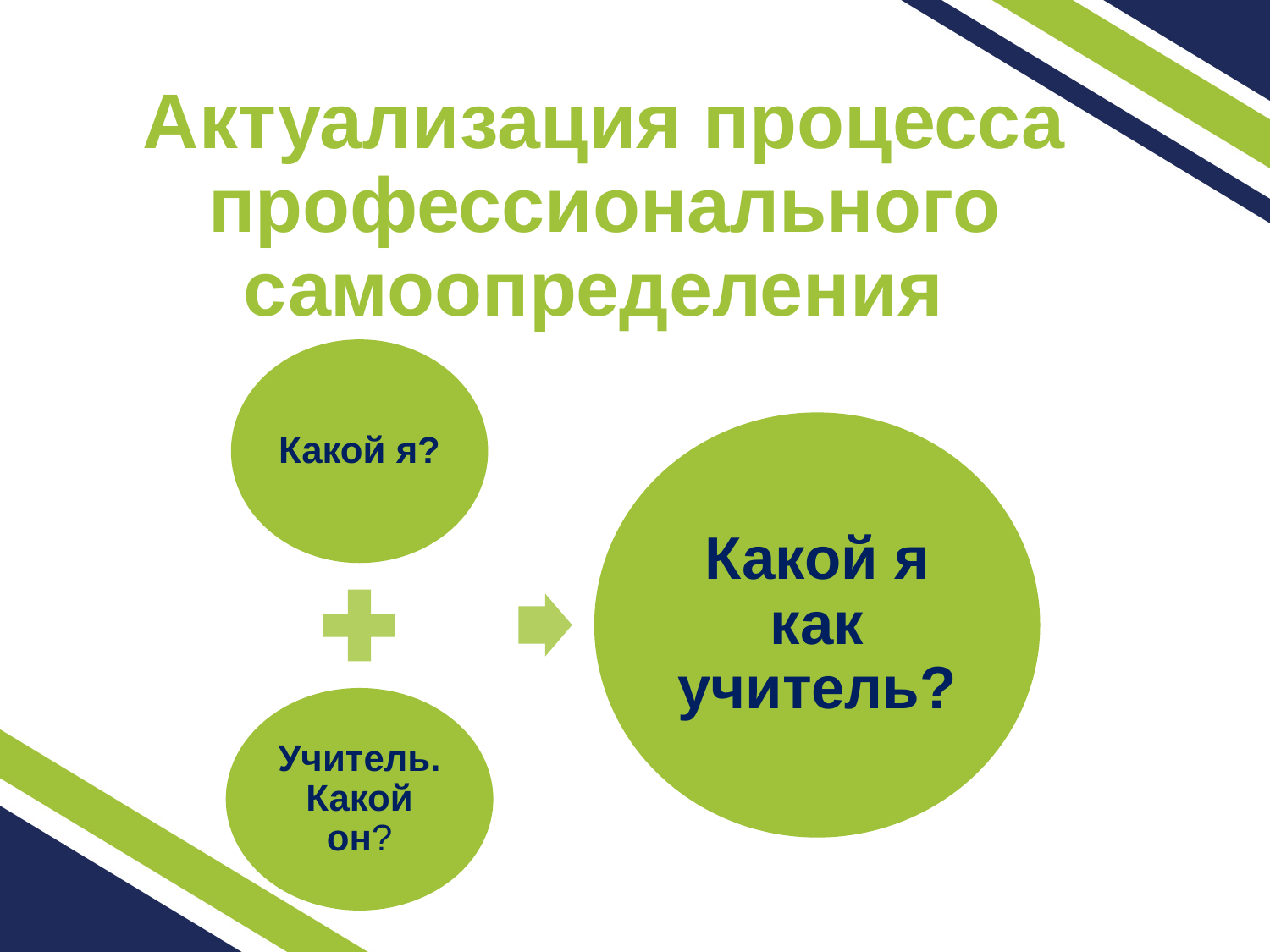

Актуализация процесса профессионального самоопределения
Какой я?

Учитель. Какой он?

Какой я как учитель?